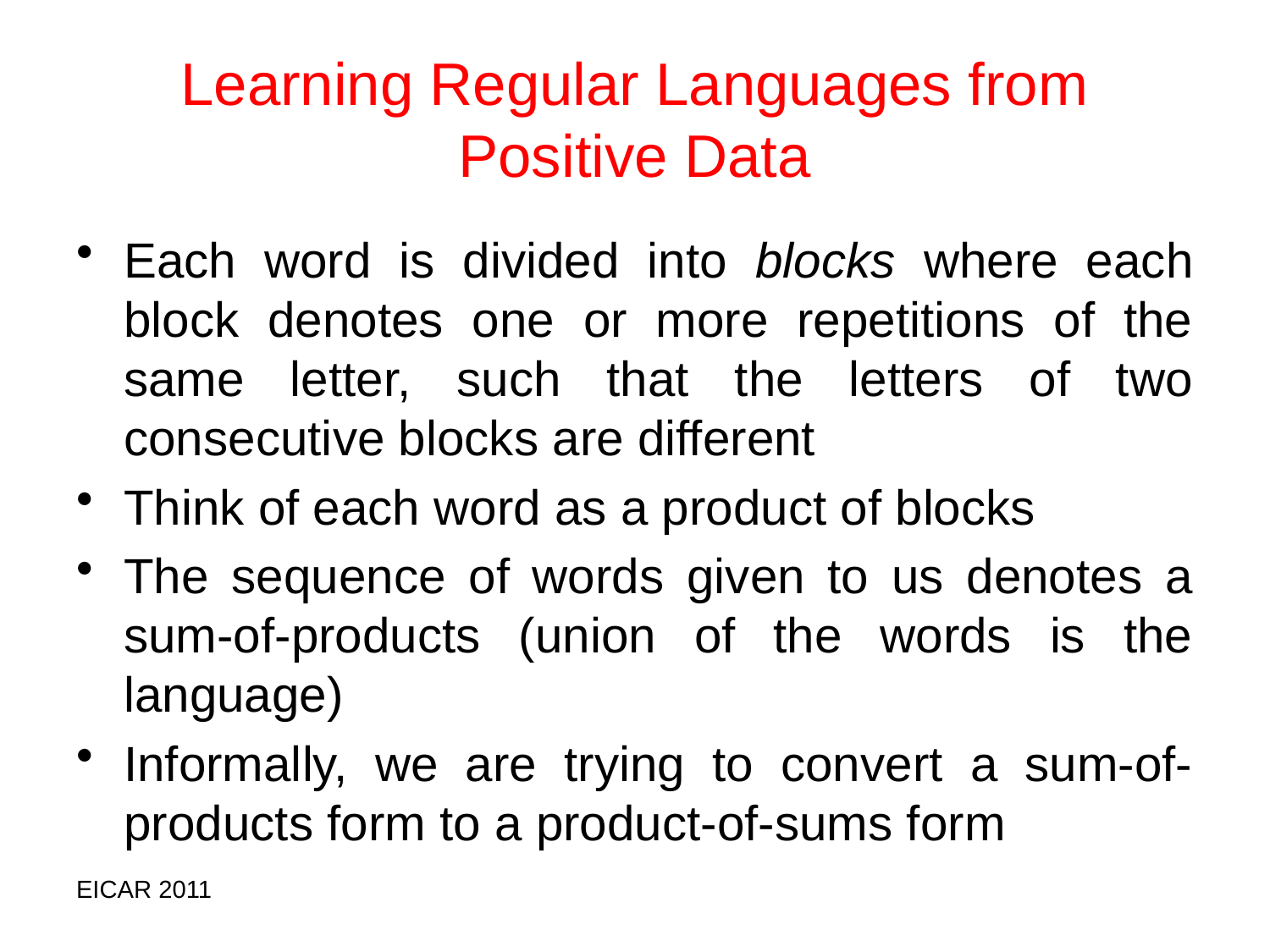

# Learning Regular Languages from Positive Data
Each word is divided into blocks where each block denotes one or more repetitions of the same letter, such that the letters of two consecutive blocks are different
Think of each word as a product of blocks
The sequence of words given to us denotes a sum-of-products (union of the words is the language)
Informally, we are trying to convert a sum-of-products form to a product-of-sums form
EICAR 2011